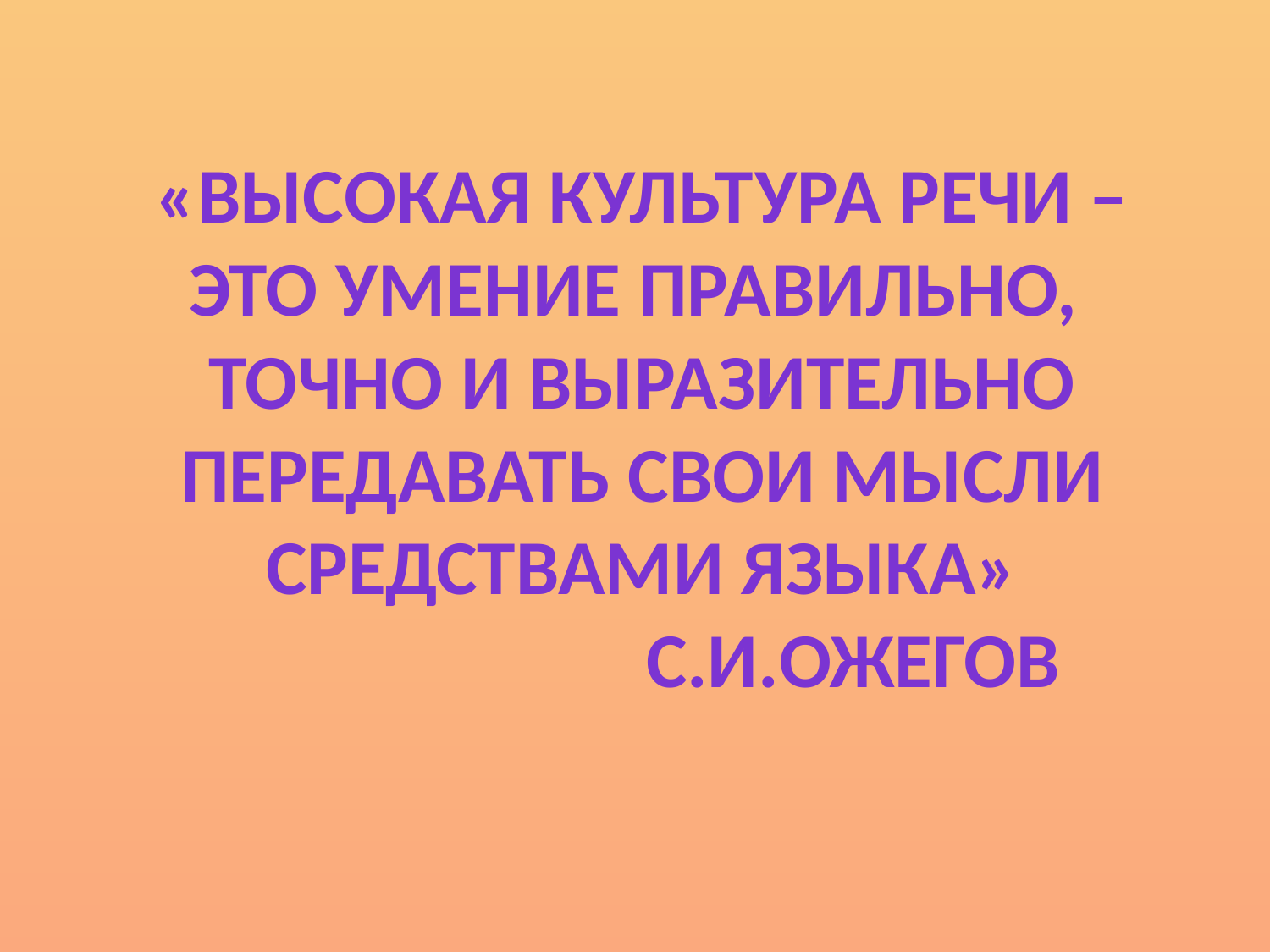

#
«Высокая культура речи –
Это умение правильно,
точно и выразительно
Передавать свои мысли
Средствами языка»
                        С.И.Ожегов